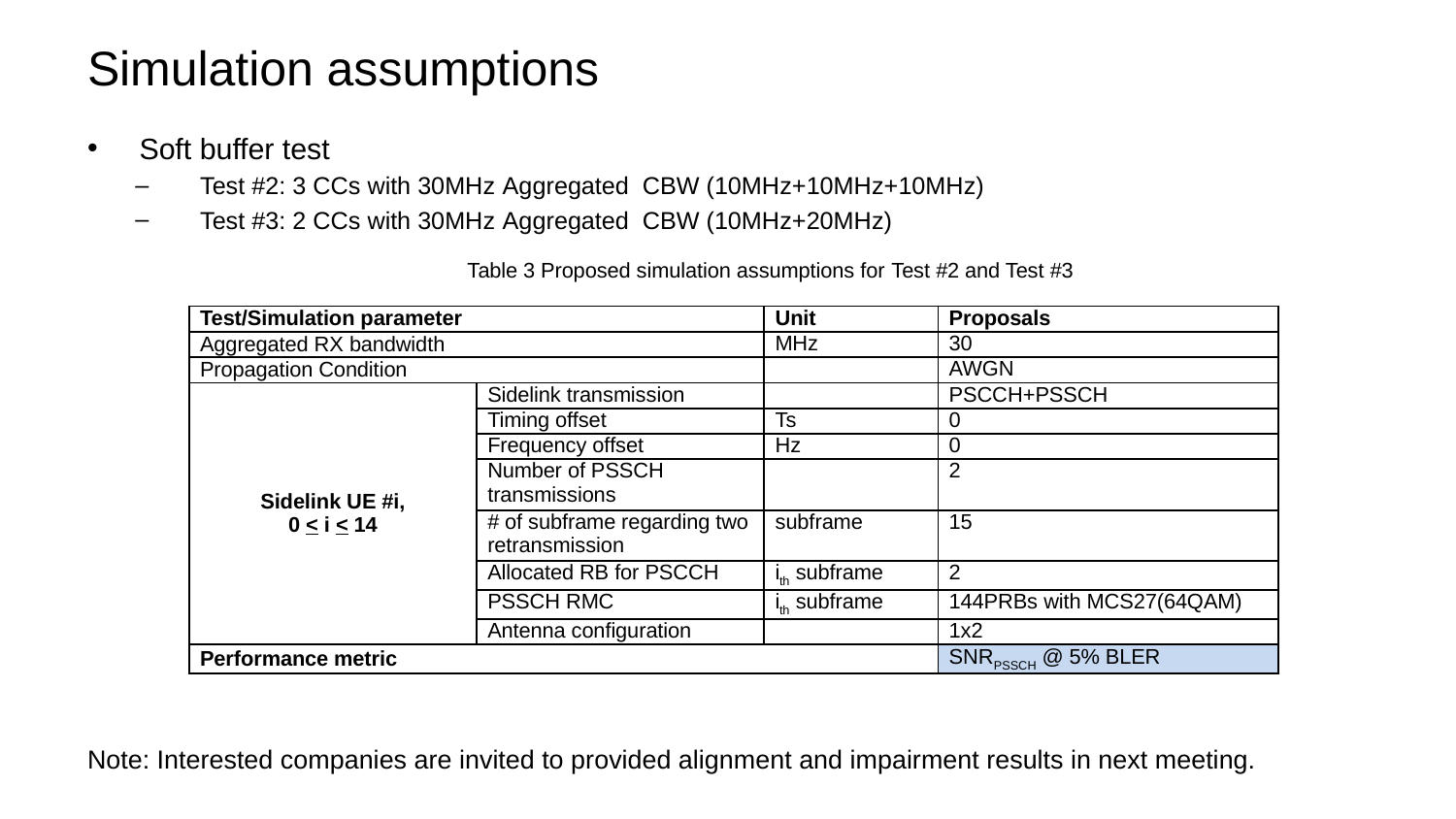

# Simulation assumptions
Soft buffer test
Test #2: 3 CCs with 30MHz Aggregated  CBW (10MHz+10MHz+10MHz)
Test #3: 2 CCs with 30MHz Aggregated  CBW (10MHz+20MHz)

Note: Interested companies are invited to provided alignment and impairment results in next meeting.

Table 3 Proposed simulation assumptions for Test #2 and Test #3
| Test/Simulation parameter |  | Unit | Proposals |
| --- | --- | --- | --- |
| Aggregated RX bandwidth |  | MHz | 30 |
| Propagation Condition |  |  | AWGN |
| Sidelink UE #i, 0 < i < 14 | Sidelink transmission |  | PSCCH+PSSCH |
|  | Timing offset | Ts | 0 |
|  | Frequency offset | Hz | 0 |
|  | Number of PSSCH transmissions |  | 2 |
|  | # of subframe regarding two retransmission | subframe | 15 |
|  | Allocated RB for PSCCH | ith subframe | 2 |
|  | PSSCH RMC | ith subframe | 144PRBs with MCS27(64QAM) |
|  | Antenna configuration |  | 1x2 |
| Performance metric |  |  | SNRPSSCH @ 5% BLER |